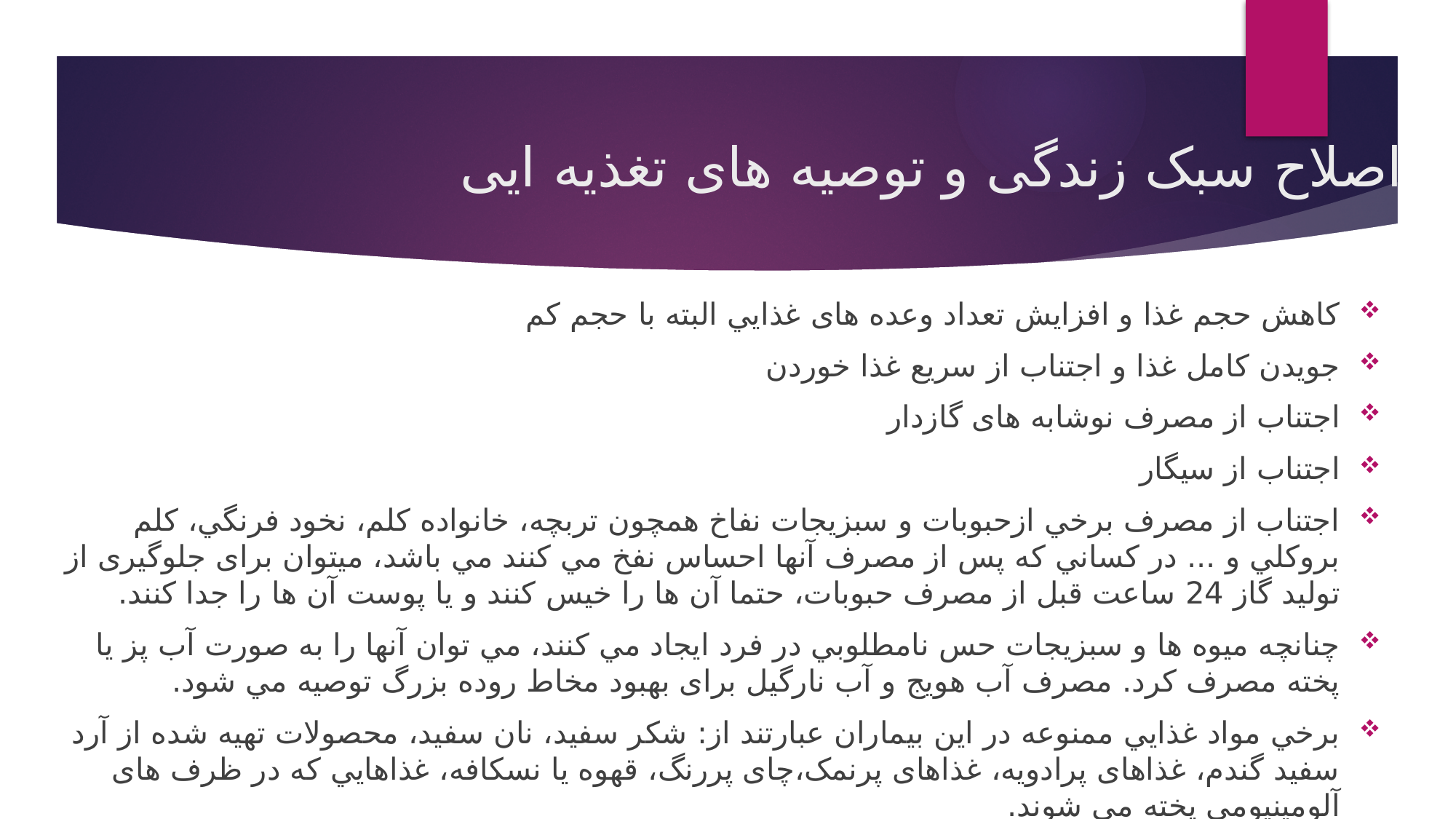

# اصلاح سبک زندگی و توصیه های تغذیه ایی
كاهش حجم غذا و افزايش تعداد وعده های غذايي البته با حجم كم
جويدن كامل غذا و اجتناب از سريع غذا خوردن
اجتناب از مصرف نوشابه های گازدار
اجتناب از سيگار
اجتناب از مصرف برخي ازحبوبات و سبزیجات نفاخ همچون تربچه، خانواده كلم، نخود فرنگي، كلم بروكلي و ... در كساني كه پس از مصرف آنها احساس نفخ مي كنند مي باشد، ميتوان برای جلوگيری از توليد گاز 24 ساعت قبل از مصرف حبوبات، حتما آن ها را خيس كنند و يا پوست آن ها را جدا كنند.
چنانچه ميوه ها و سبزيجات حس نامطلوبي در فرد ايجاد مي كنند، مي توان آنها را به صورت آب پز يا پخته مصرف كرد. مصرف آب هويج و آب نارگيل برای بهبود مخاط روده بزرگ توصيه مي شود.
برخي مواد غذايي ممنوعه در اين بيماران عبارتند از: شکر سفيد، نان سفيد، محصولات تهيه شده از آرد سفيد گندم، غذاهای پرادويه، غذاهای پرنمک،چای پررنگ، قهوه يا نسکافه، غذاهايي كه در ظرف های آلومينيومي پخته مي شوند.